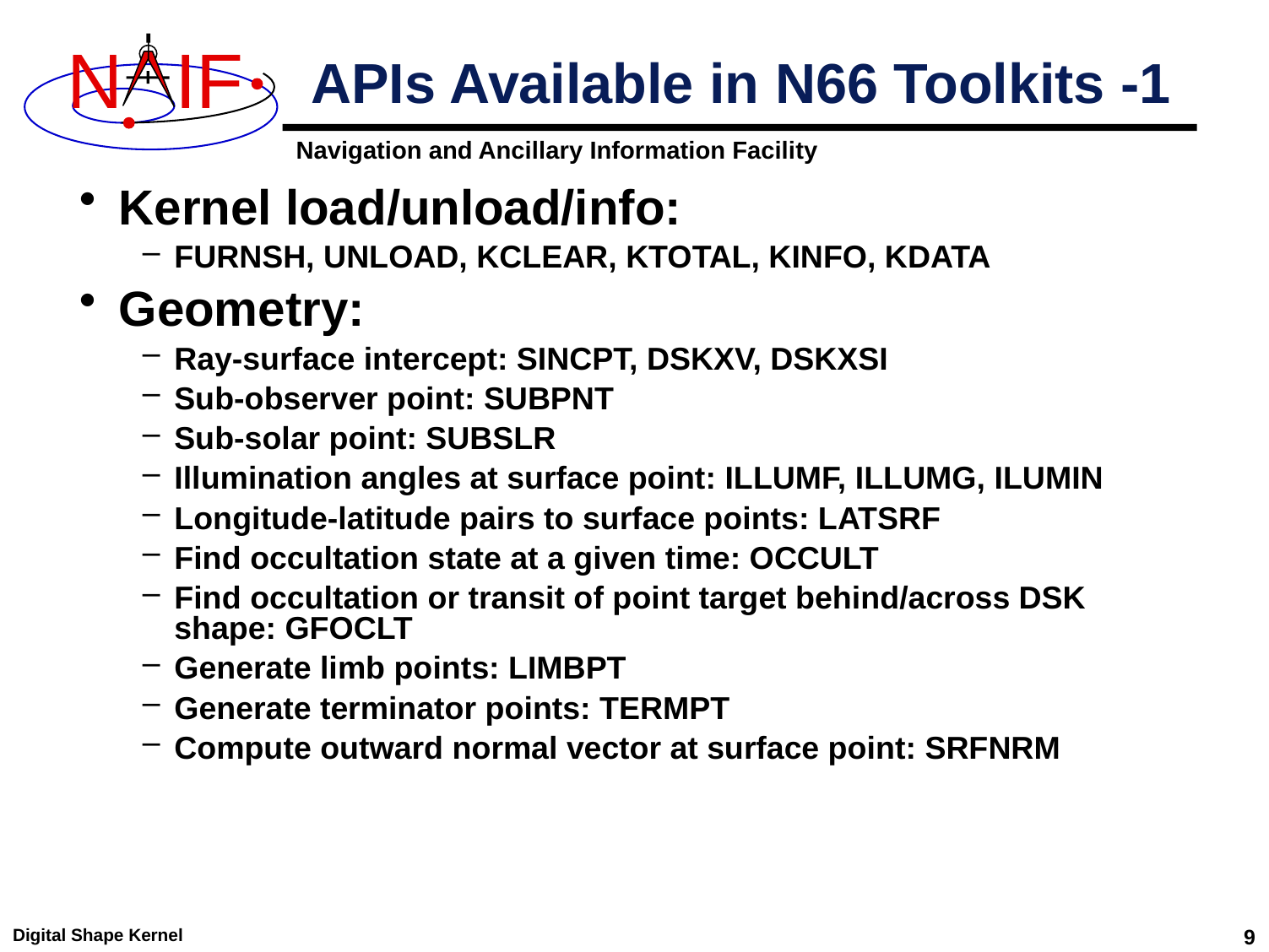

# APIs Available in N66 Toolkits -1
Kernel load/unload/info:
FURNSH, UNLOAD, KCLEAR, KTOTAL, KINFO, KDATA
Geometry:
Ray-surface intercept: SINCPT, DSKXV, DSKXSI
Sub-observer point: SUBPNT
Sub-solar point: SUBSLR
Illumination angles at surface point: ILLUMF, ILLUMG, ILUMIN
Longitude-latitude pairs to surface points: LATSRF
Find occultation state at a given time: OCCULT
Find occultation or transit of point target behind/across DSK shape: GFOCLT
Generate limb points: LIMBPT
Generate terminator points: TERMPT
Compute outward normal vector at surface point: SRFNRM

Digital Shape Kernel
9